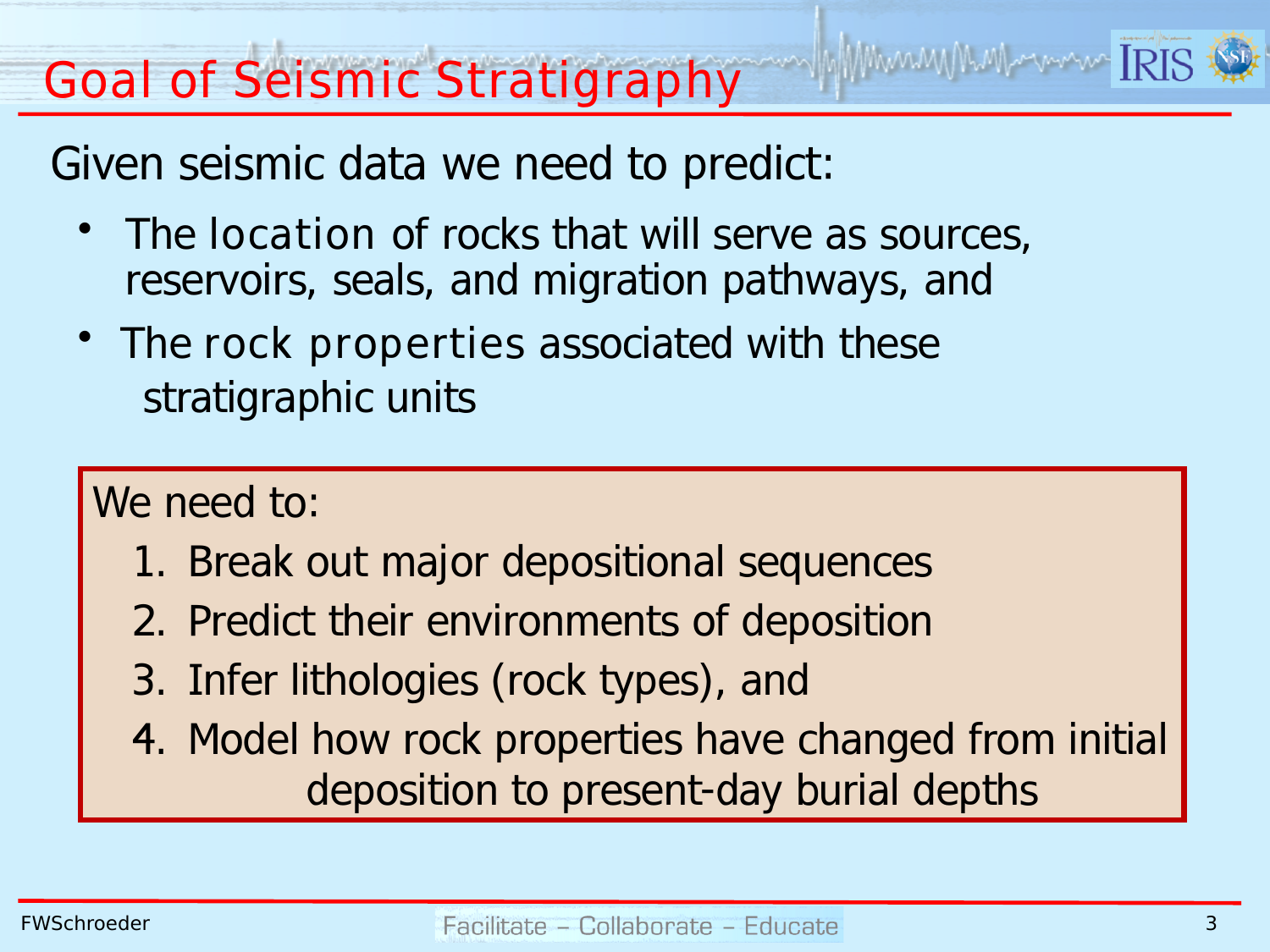

# Goal of Seismic Stratigraphy
Given seismic data we need to predict:
The location of rocks that will serve as sources, reservoirs, seals, and migration pathways, and
 The rock properties associated with these
     stratigraphic units
We need to:
Break out major depositional sequences
Predict their environments of deposition
Infer lithologies (rock types), and
Model how rock properties have changed from initial 	deposition to present-day burial depths